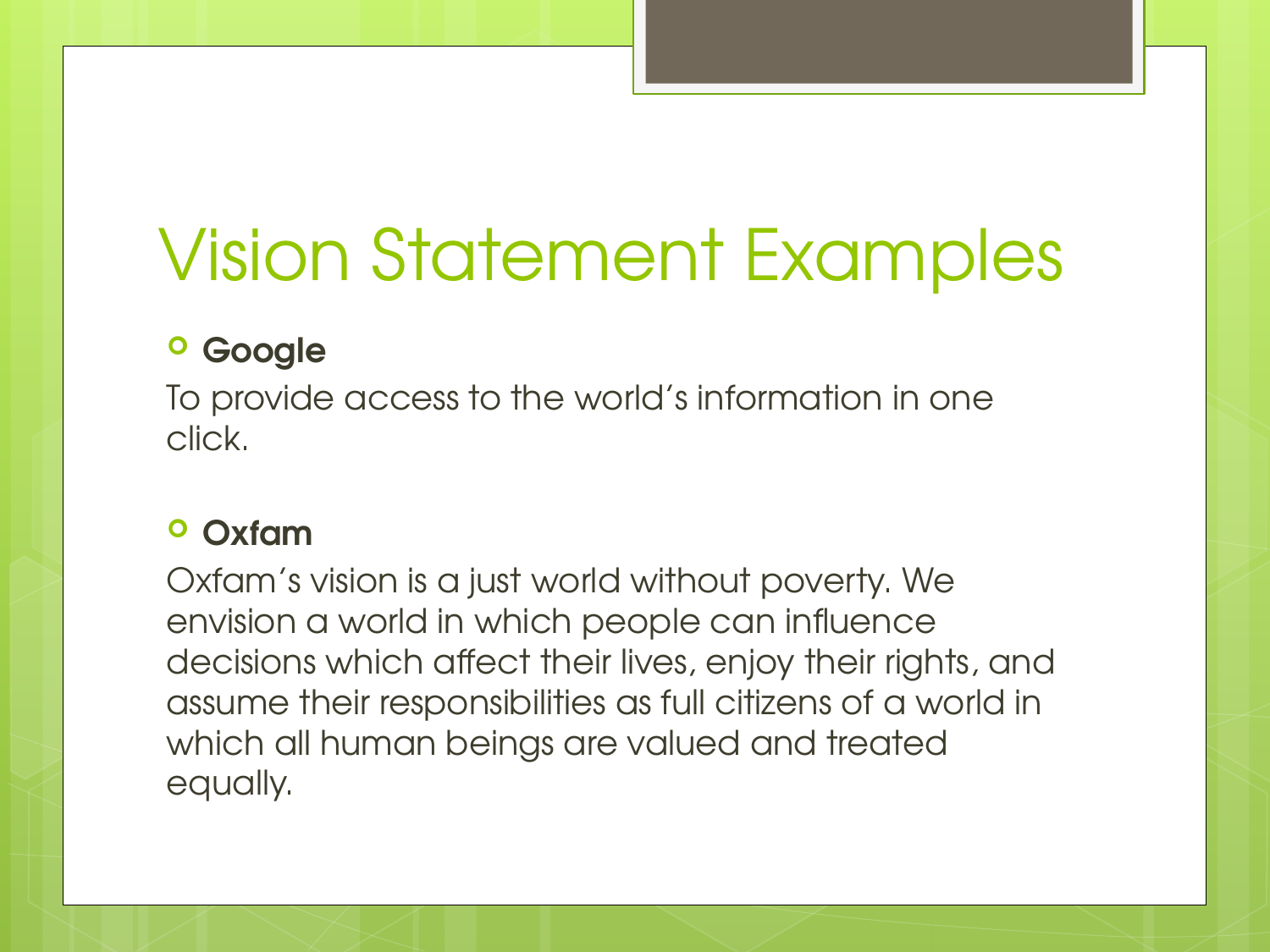

# Vision Statement Examples
Google
To provide access to the world’s information in one click.

Oxfam
Oxfam’s vision is a just world without poverty. We envision a world in which people can influence decisions which affect their lives, enjoy their rights, and assume their responsibilities as full citizens of a world in which all human beings are valued and treated equally.